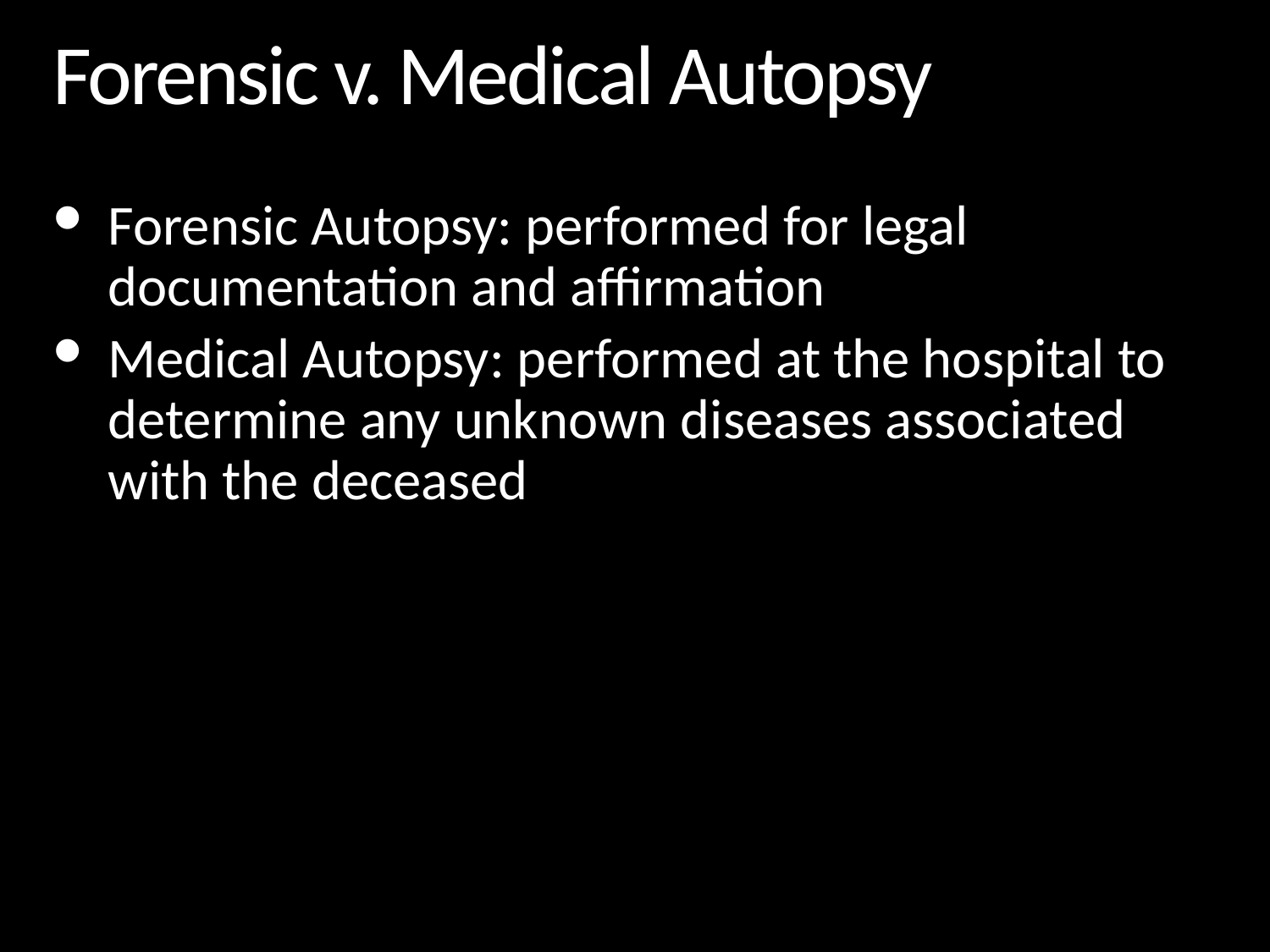

# Forensic v. Medical Autopsy
Forensic Autopsy: performed for legal documentation and affirmation
Medical Autopsy: performed at the hospital to determine any unknown diseases associated with the deceased